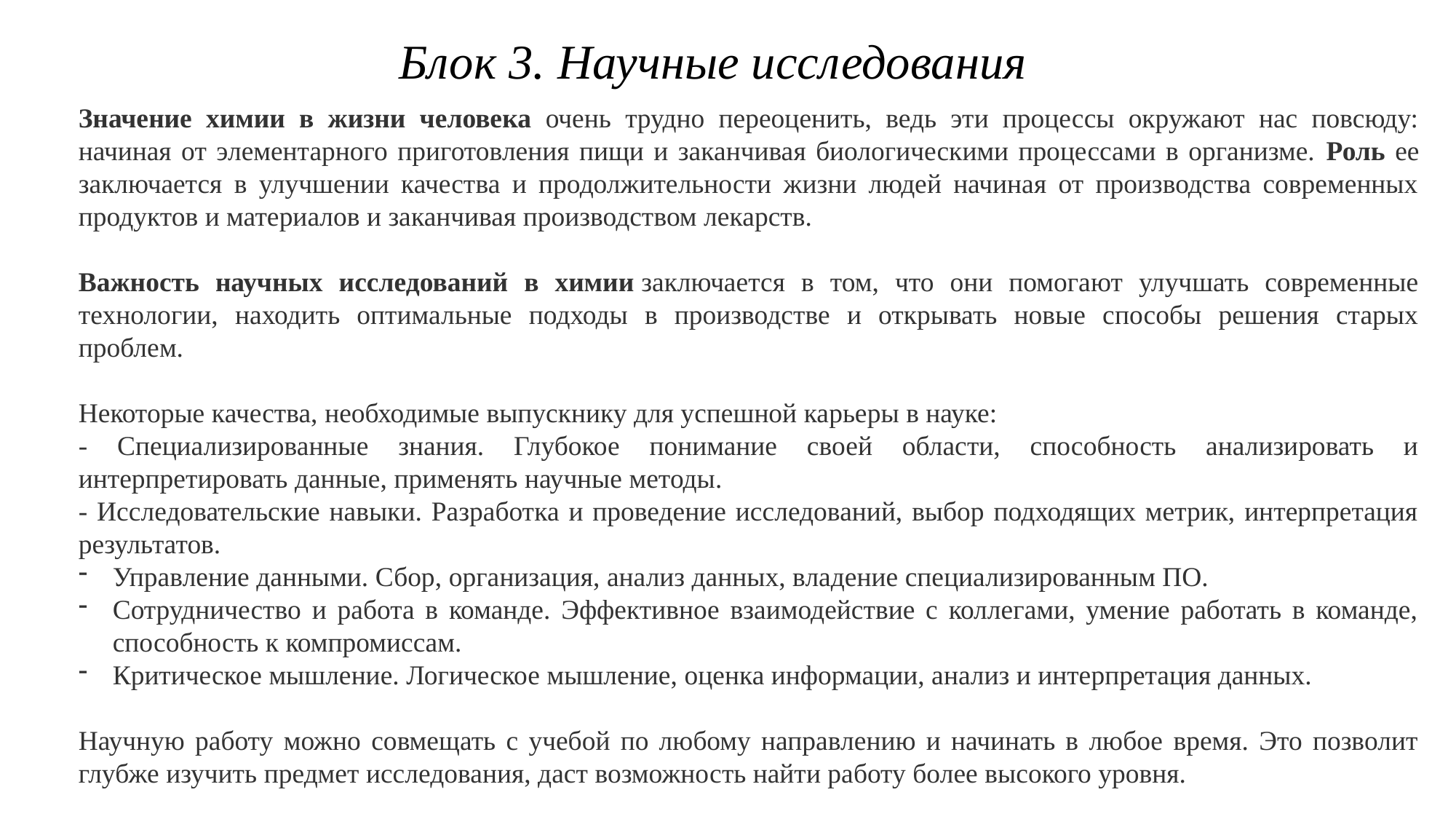

Блок 3. Научные исследования
Значение химии в жизни человека очень трудно переоценить, ведь эти процессы окружают нас повсюду: начиная от элементарного приготовления пищи и заканчивая биологическими процессами в организме. Роль ее заключается в улучшении качества и продолжительности жизни людей начиная от производства современных продуктов и материалов и заканчивая производством лекарств.

Важность научных исследований в химии заключается в том, что они помогают улучшать современные технологии, находить оптимальные подходы в производстве и открывать новые способы решения старых проблем.

Некоторые качества, необходимые выпускнику для успешной карьеры в науке:
- Специализированные знания. Глубокое понимание своей области, способность анализировать и интерпретировать данные, применять научные методы.
- Исследовательские навыки. Разработка и проведение исследований, выбор подходящих метрик, интерпретация результатов.
Управление данными. Сбор, организация, анализ данных, владение специализированным ПО.
Сотрудничество и работа в команде. Эффективное взаимодействие с коллегами, умение работать в команде, способность к компромиссам.
Критическое мышление. Логическое мышление, оценка информации, анализ и интерпретация данных.

Научную работу можно совмещать с учебой по любому направлению и начинать в любое время. Это позволит глубже изучить предмет исследования, даст возможность найти работу более высокого уровня.